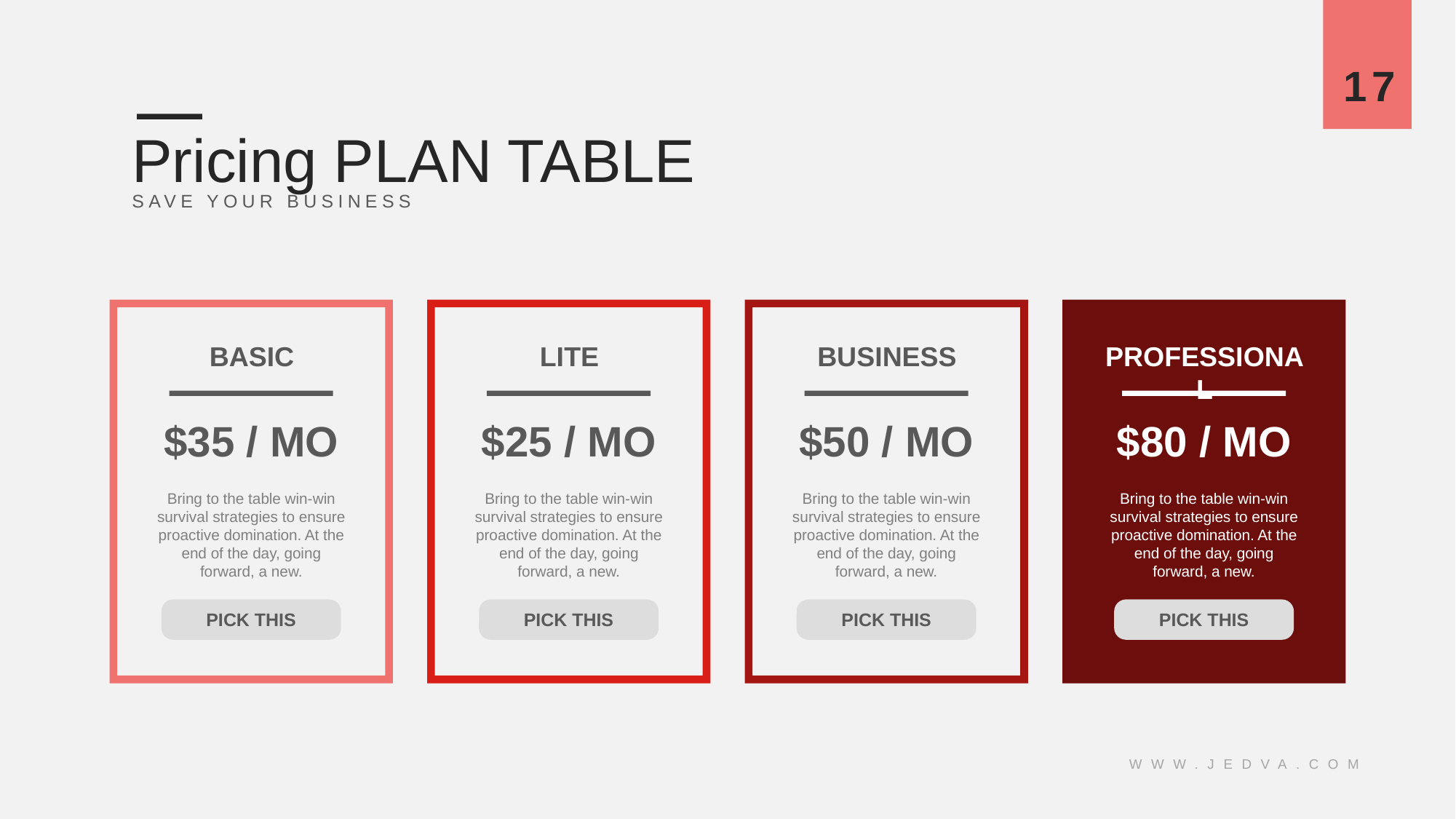

17

Pricing PLAN TABLE
SAVE YOUR BUSINESS

BASIC

$35 / MO
Bring to the table win-win survival strategies to ensure proactive domination. At the end of the day, going forward, a new.

PICK THIS

LITE

$25 / MO
Bring to the table win-win survival strategies to ensure proactive domination. At the end of the day, going forward, a new.

PICK THIS

BUSINESS

$50 / MO
Bring to the table win-win survival strategies to ensure proactive domination. At the end of the day, going forward, a new.

PICK THIS

PROFESSIONAL

$80 / MO
Bring to the table win-win survival strategies to ensure proactive domination. At the end of the day, going forward, a new.

PICK THIS
WWW.JEDVA.COM